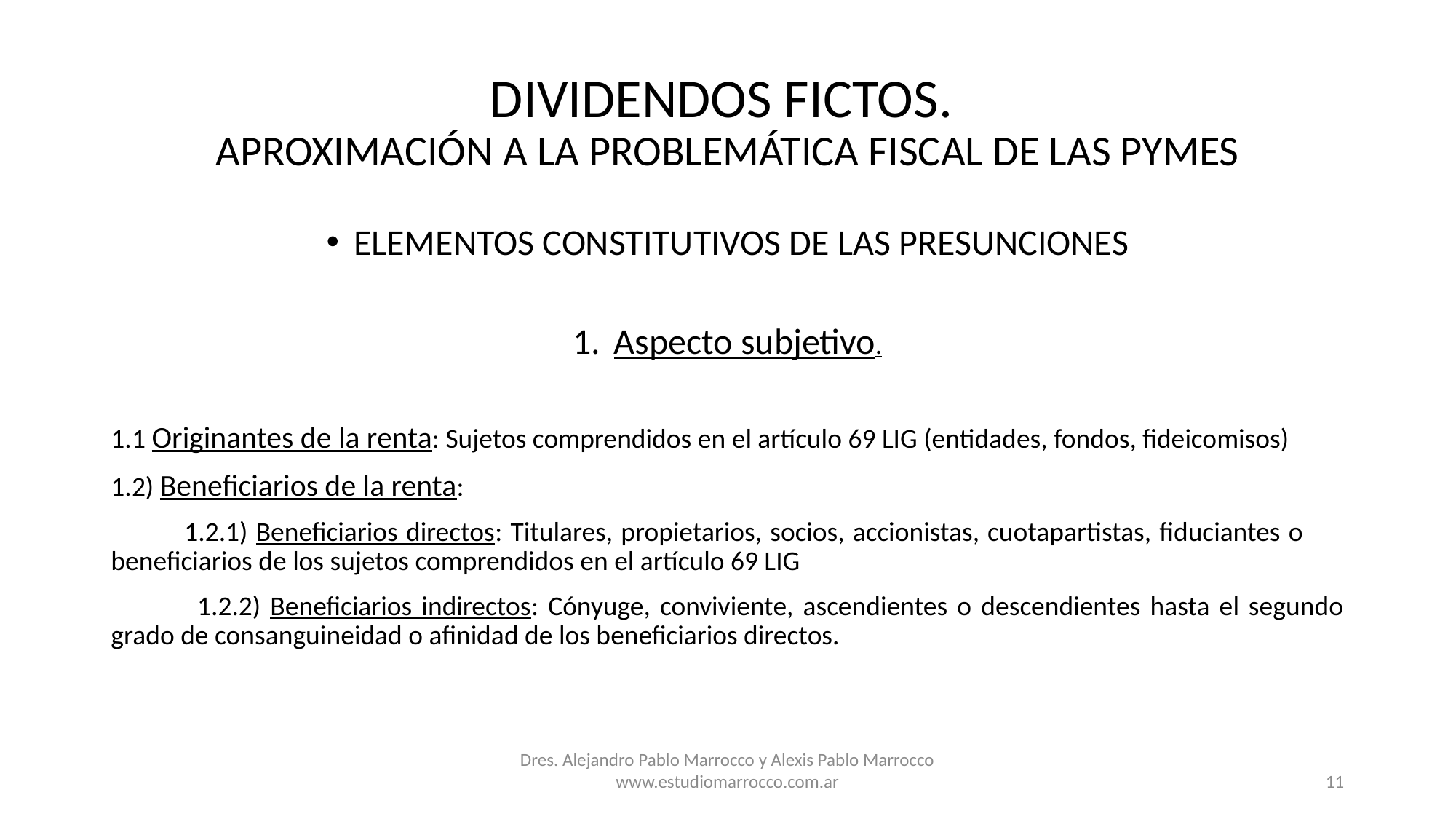

# DIVIDENDOS FICTOS. APROXIMACIÓN A LA PROBLEMÁTICA FISCAL DE LAS PYMES
ELEMENTOS CONSTITUTIVOS DE LAS PRESUNCIONES

Aspecto subjetivo.

1.1 Originantes de la renta: Sujetos comprendidos en el artículo 69 LIG (entidades, fondos, fideicomisos)
1.2) Beneficiarios de la renta:
         1.2.1) Beneficiarios directos: Titulares, propietarios, socios, accionistas, cuotapartistas, fiduciantes o      beneficiarios de los sujetos comprendidos en el artículo 69 LIG
         1.2.2) Beneficiarios indirectos: Cónyuge, conviviente, ascendientes o descendientes hasta el segundo grado de consanguineidad o afinidad de los beneficiarios directos.

Dres. Alejandro Pablo Marrocco y Alexis Pablo Marrocco
www.estudiomarrocco.com.ar

11